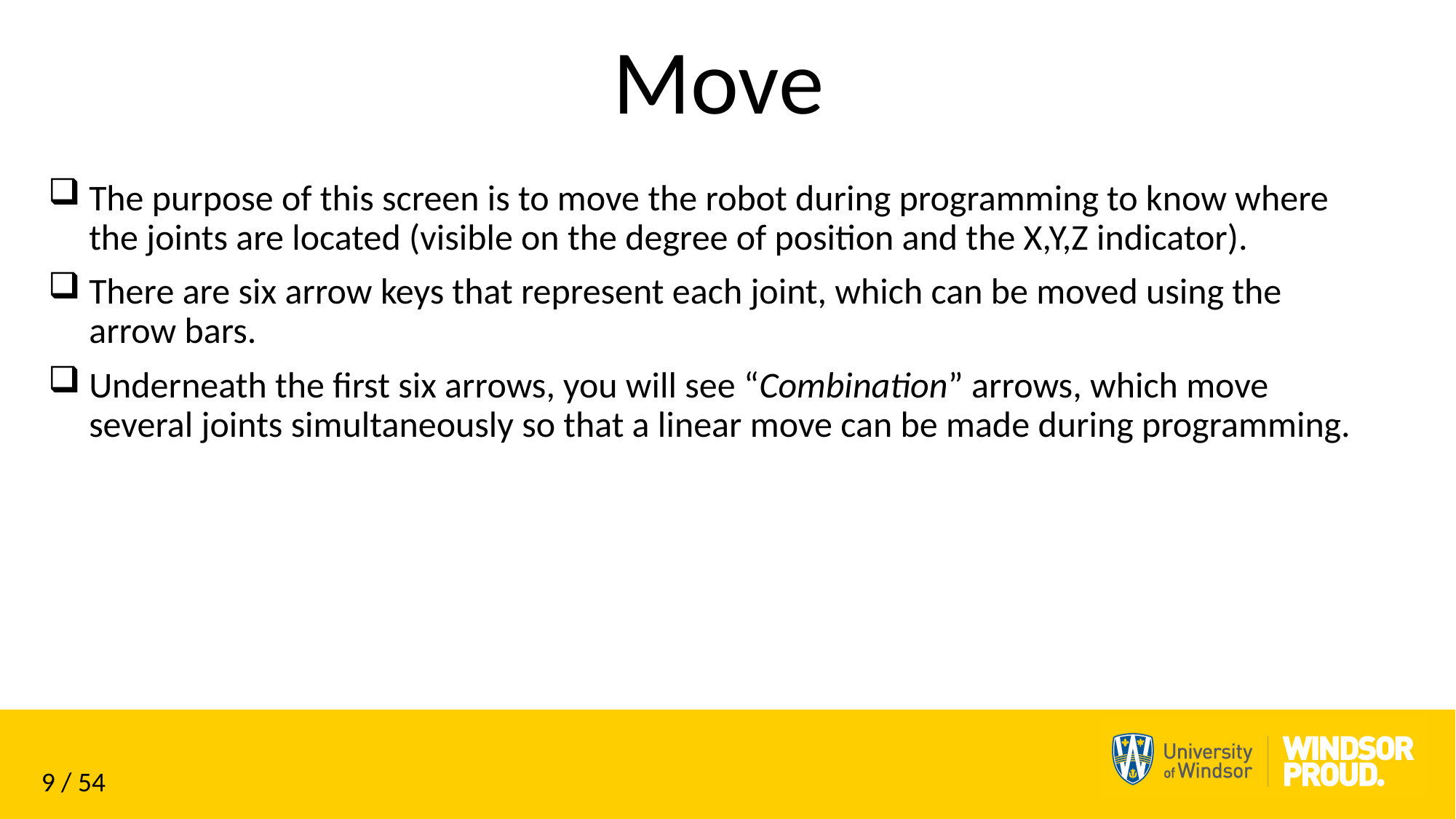

# Move
The purpose of this screen is to move the robot during programming to know where the joints are located (visible on the degree of position and the X,Y,Z indicator).
There are six arrow keys that represent each joint, which can be moved using the arrow bars.
Underneath the first six arrows, you will see “Combination” arrows, which move several joints simultaneously so that a linear move can be made during programming.

9